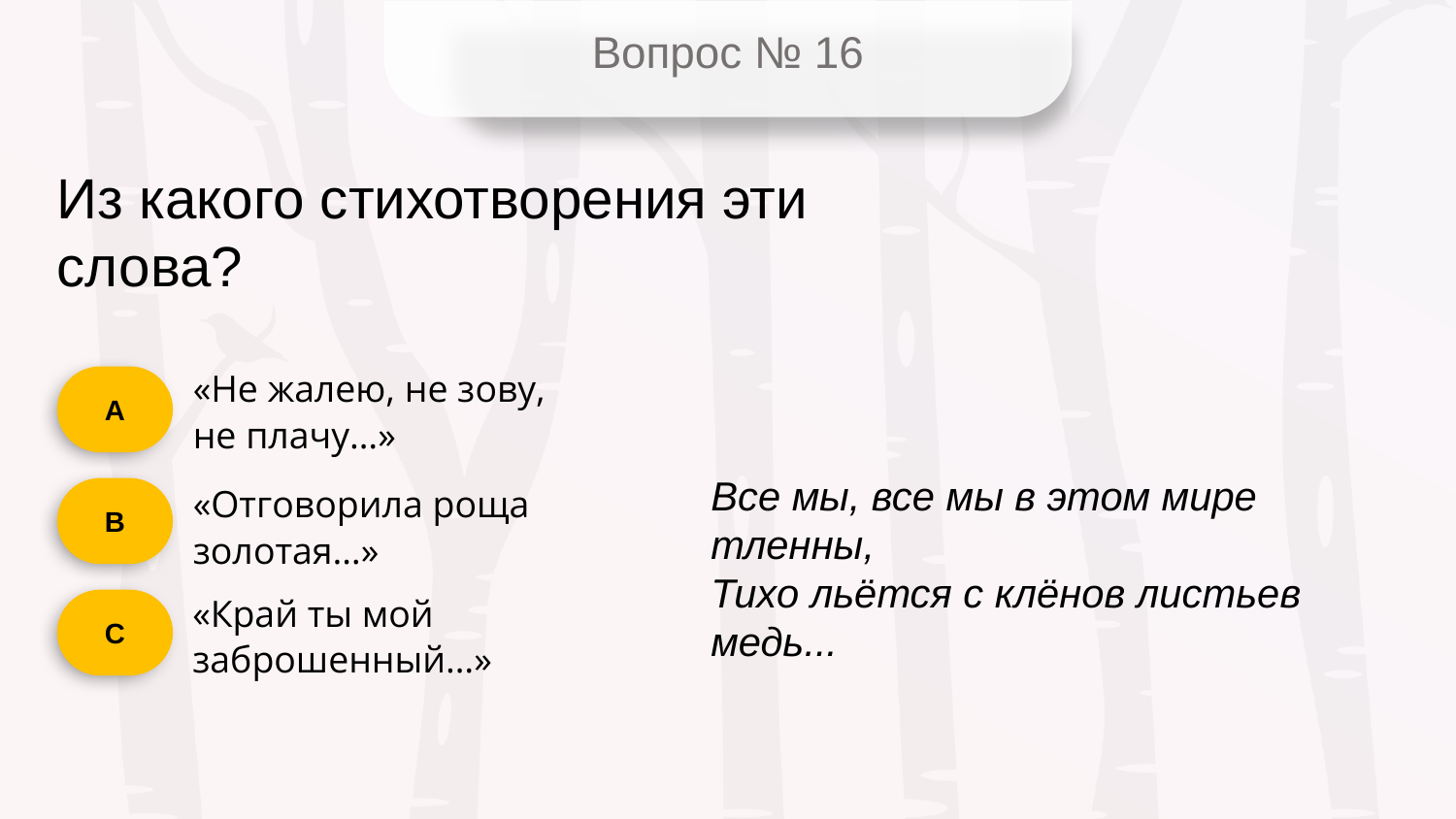

Вопрос № 16
Из какого стихотворения эти слова?
«Не жалею, не зову,
не плачу…»
А
Все мы, все мы в этом мире тленны,
Тихо льётся с клёнов листьев медь...
B
«Отговорила роща
золотая…»
«Край ты мой
заброшенный…»
C